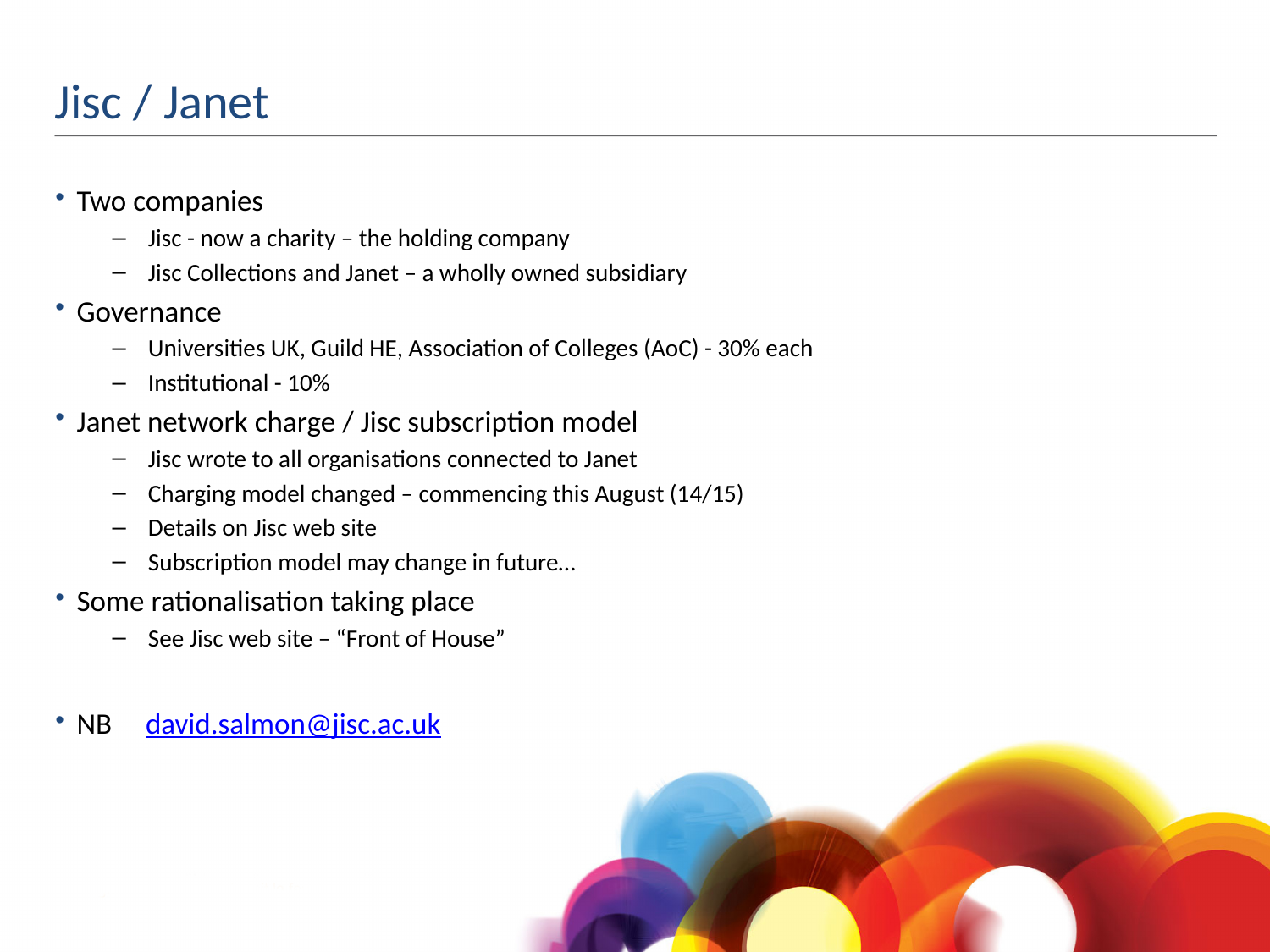

# Jisc / Janet
Two companies
Jisc - now a charity – the holding company
Jisc Collections and Janet – a wholly owned subsidiary
Governance
Universities UK, Guild HE, Association of Colleges (AoC) - 30% each
Institutional - 10%
Janet network charge / Jisc subscription model
Jisc wrote to all organisations connected to Janet
Charging model changed – commencing this August (14/15)
Details on Jisc web site
Subscription model may change in future…
Some rationalisation taking place
See Jisc web site – “Front of House”

NB     david.salmon@jisc.ac.uk